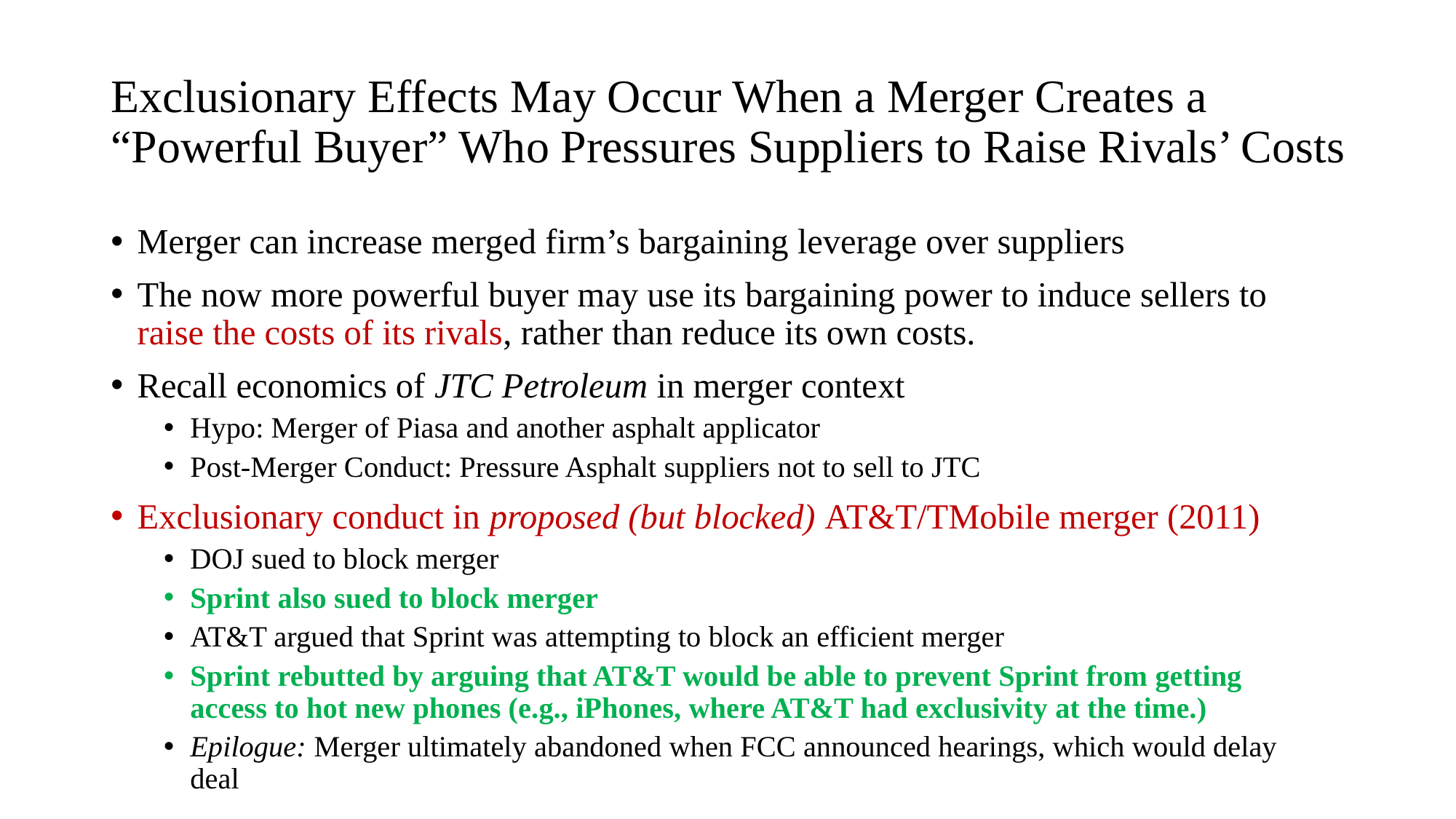

# Exclusionary Effects May Occur When a Merger Creates a “Powerful Buyer” Who Pressures Suppliers to Raise Rivals’ Costs
Merger can increase merged firm’s bargaining leverage over suppliers
The now more powerful buyer may use its bargaining power to induce sellers to raise the costs of its rivals, rather than reduce its own costs.
Recall economics of JTC Petroleum in merger context
Hypo: Merger of Piasa and another asphalt applicator
Post-Merger Conduct: Pressure Asphalt suppliers not to sell to JTC
Exclusionary conduct in proposed (but blocked) AT&T/TMobile merger (2011)
DOJ sued to block merger
Sprint also sued to block merger
AT&T argued that Sprint was attempting to block an efficient merger
Sprint rebutted by arguing that AT&T would be able to prevent Sprint from getting access to hot new phones (e.g., iPhones, where AT&T had exclusivity at the time.)
Epilogue: Merger ultimately abandoned when FCC announced hearings, which would delay deal